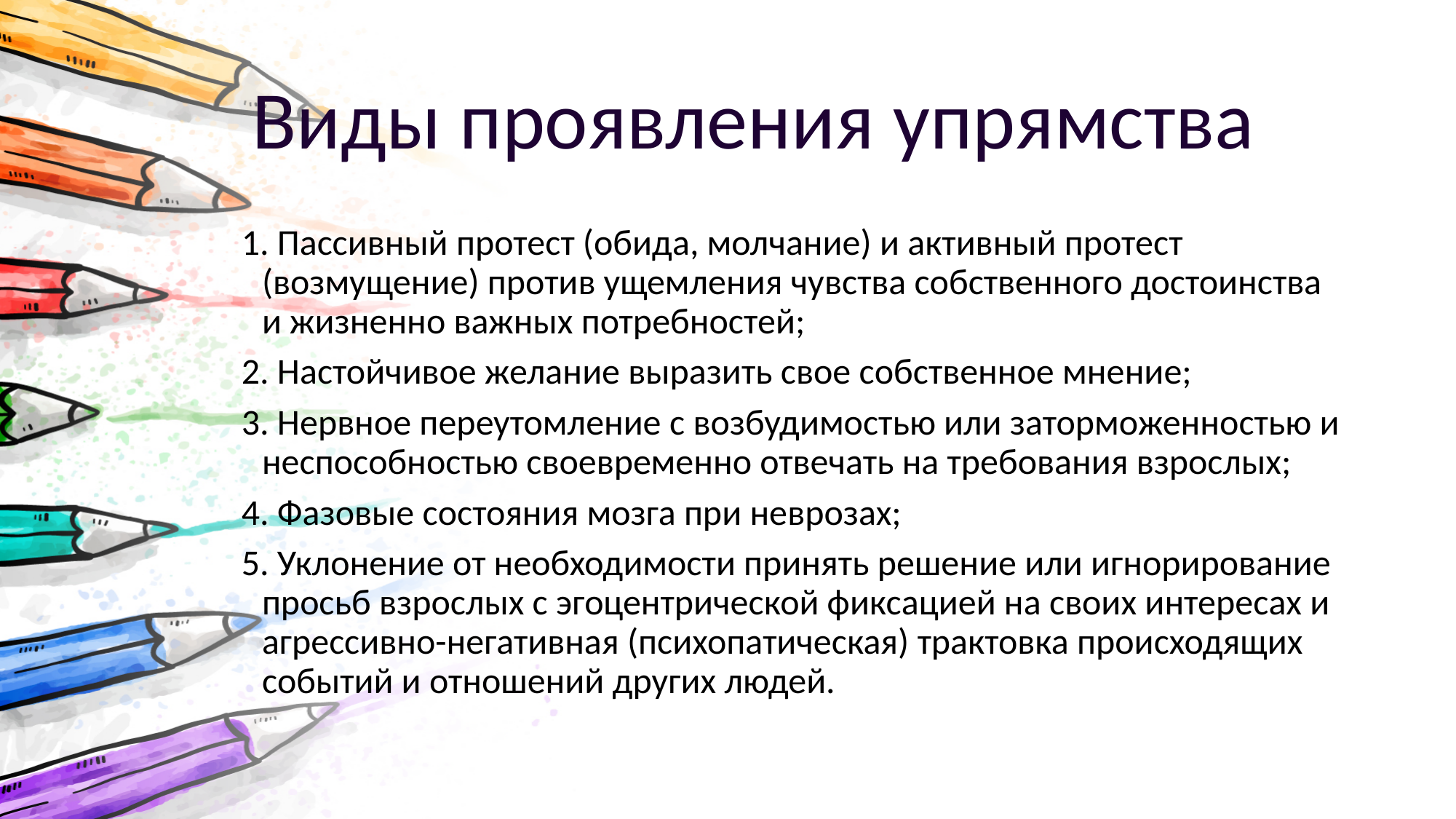

# Виды проявления упрямства
1. Пассивный протест (обида, молчание) и активный протест (возмущение) против ущемления чувства собственного достоинства и жизненно важных потребностей;
2. Настойчивое желание выразить свое собственное мнение;
3. Нервное переутомление с возбудимостью или заторможенностью и неспособностью своевременно отвечать на требования взрослых;
4. Фазовые состояния мозга при неврозах;
5. Уклонение от необходимости принять решение или игнорирование просьб взрослых с эгоцентрической фиксацией на своих интересах и агрессивно-негативная (психопатическая) трактовка происходящих событий и отношений других людей.